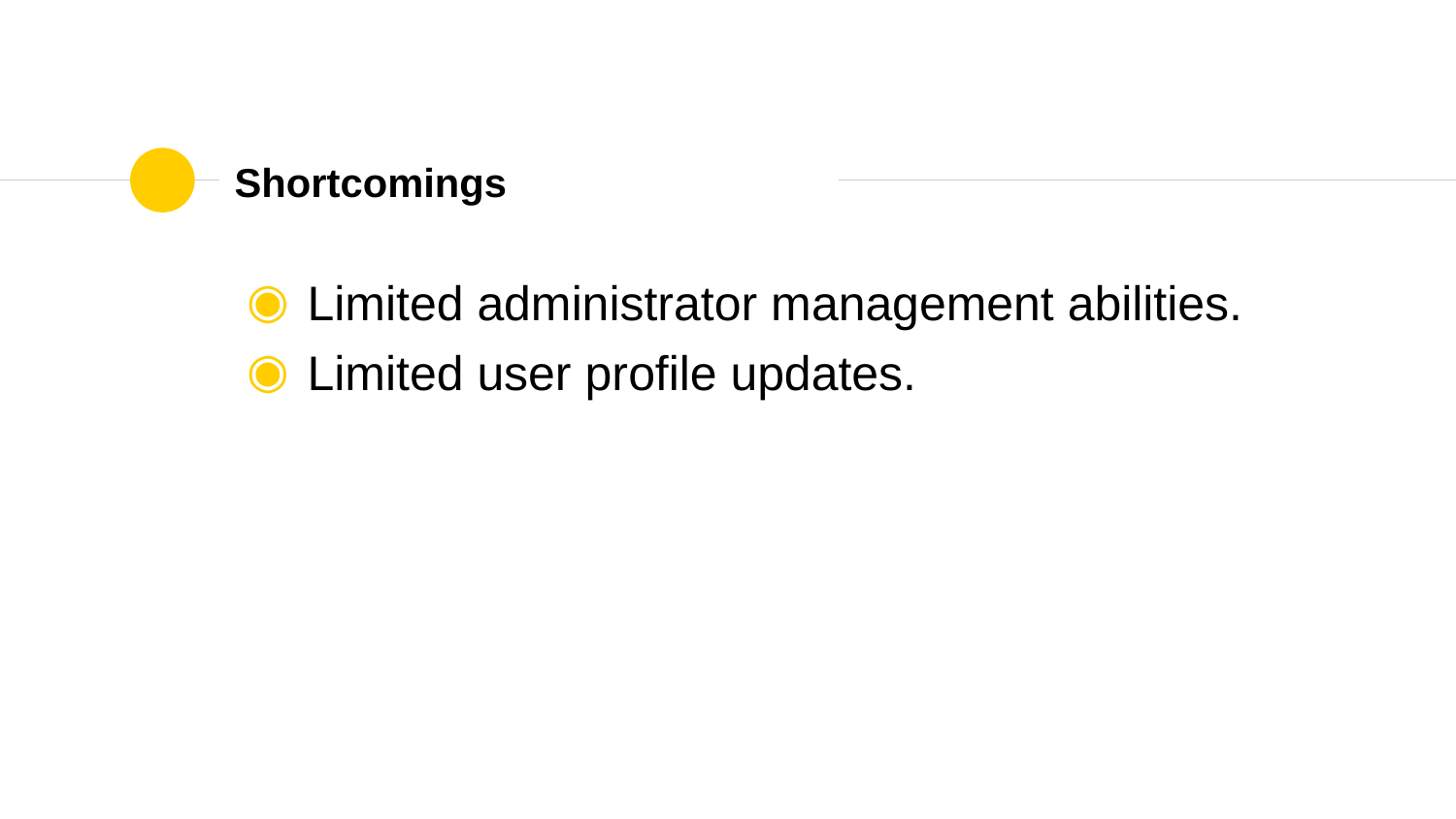

# Shortcomings
Limited administrator management abilities.
Limited user profile updates.